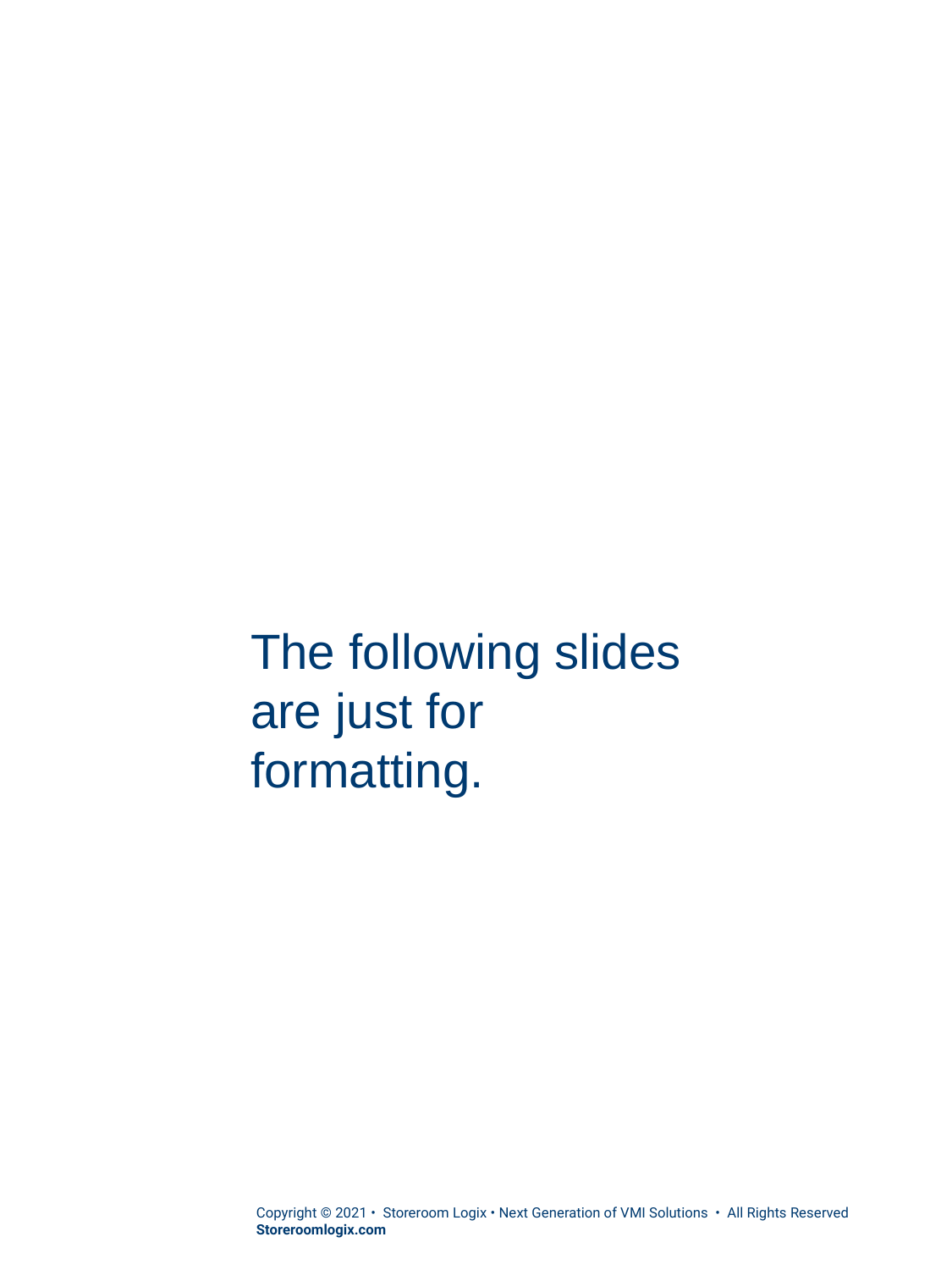

The following slides are just for formatting.